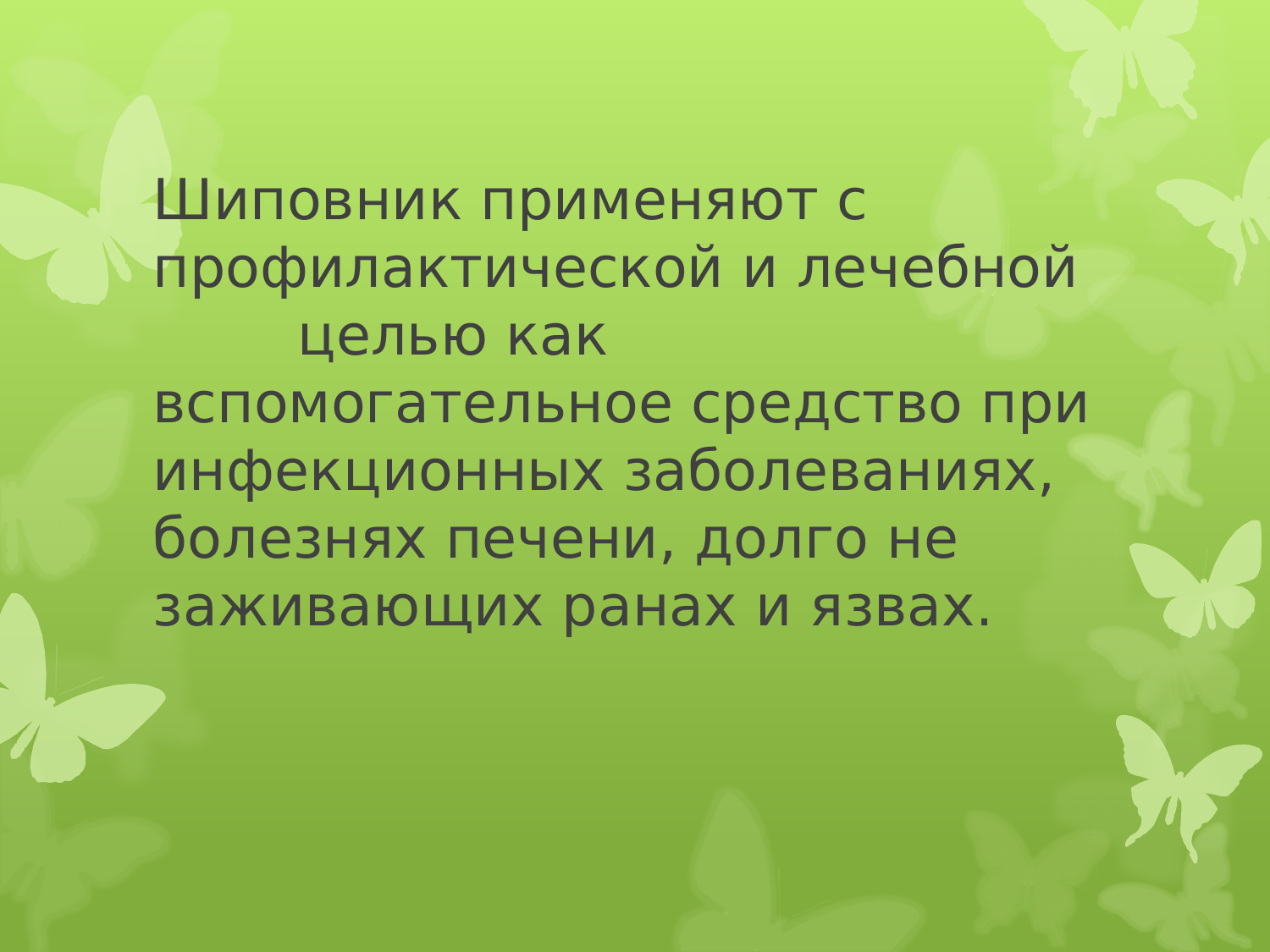

# Шиповник применяют с профилактической и лечебной	 целью как вспомогательное средство при инфекционных заболеваниях, болезнях печени, долго не заживающих ранах и язвах.